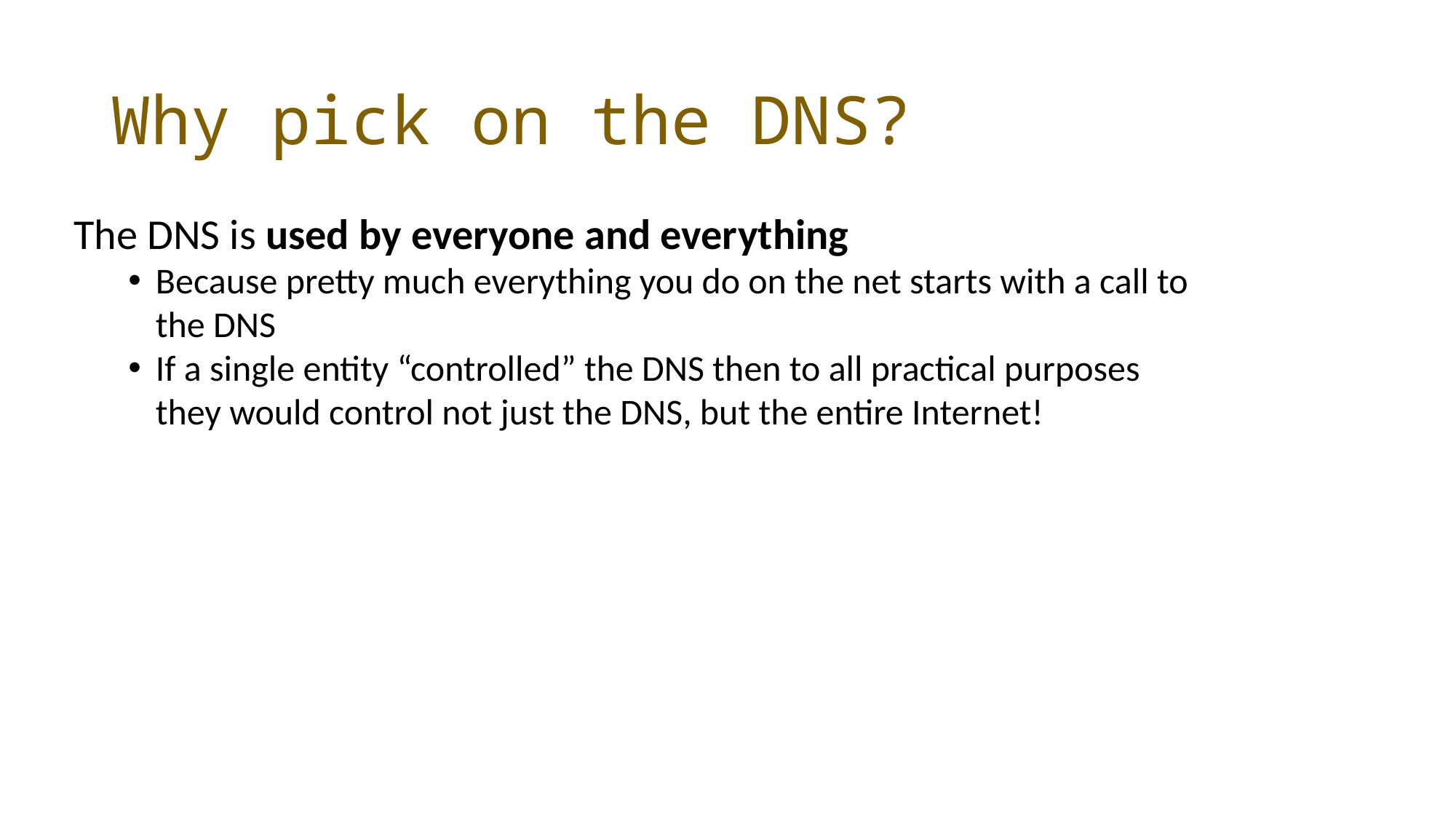

# Why pick on the DNS?
The DNS is used by everyone and everything
Because pretty much everything you do on the net starts with a call to the DNS
If a single entity “controlled” the DNS then to all practical purposes they would control not just the DNS, but the entire Internet!